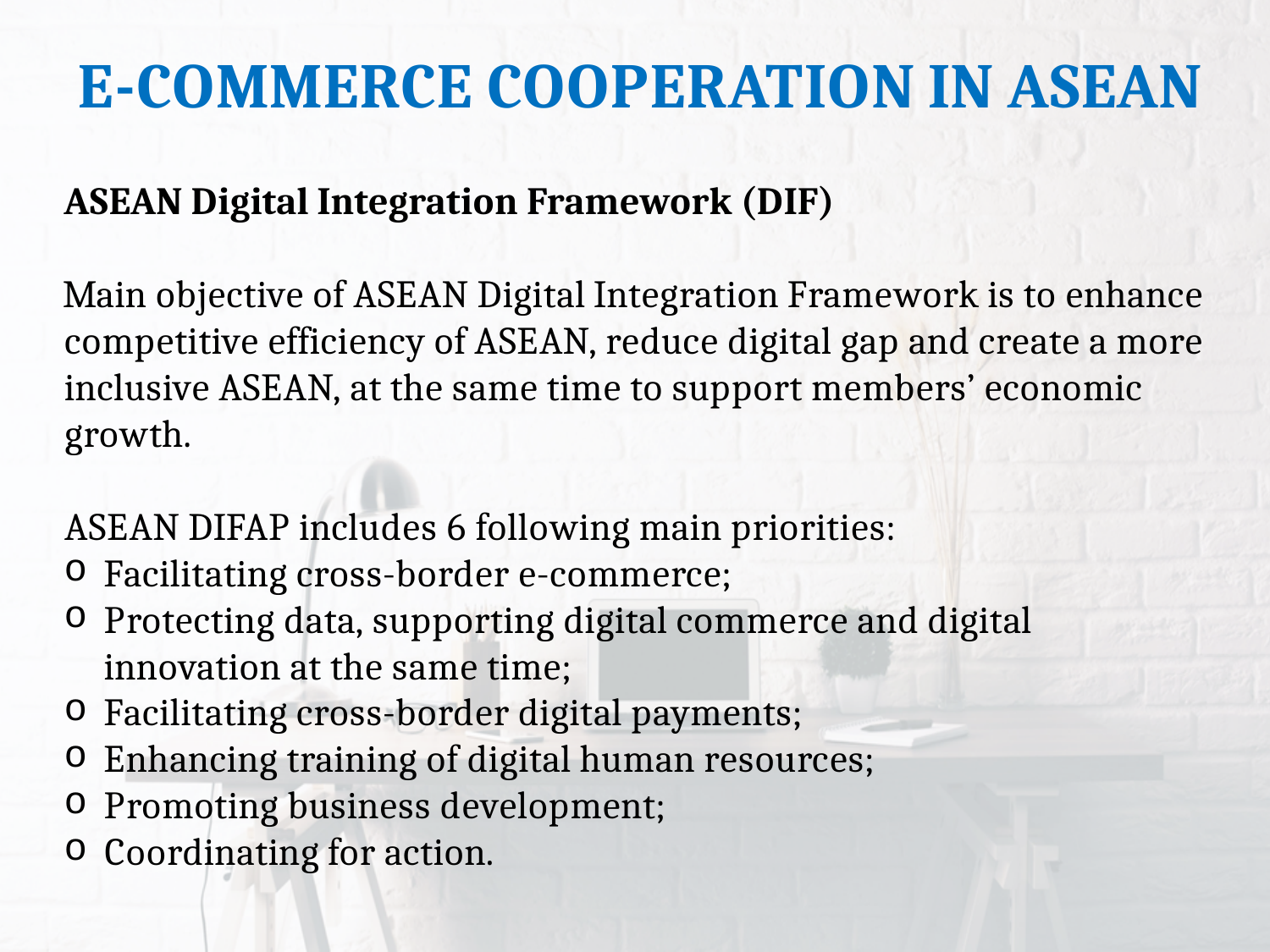

E-COMMERCE COOPERATION IN ASEAN
ASEAN Digital Integration Framework (DIF)

Main objective of ASEAN Digital Integration Framework is to enhance competitive efficiency of ASEAN, reduce digital gap and create a more inclusive ASEAN, at the same time to support members’ economic growth.

ASEAN DIFAP includes 6 following main priorities:
Facilitating cross-border e-commerce;
Protecting data, supporting digital commerce and digital innovation at the same time;
Facilitating cross-border digital payments;
Enhancing training of digital human resources;
Promoting business development;
Coordinating for action.